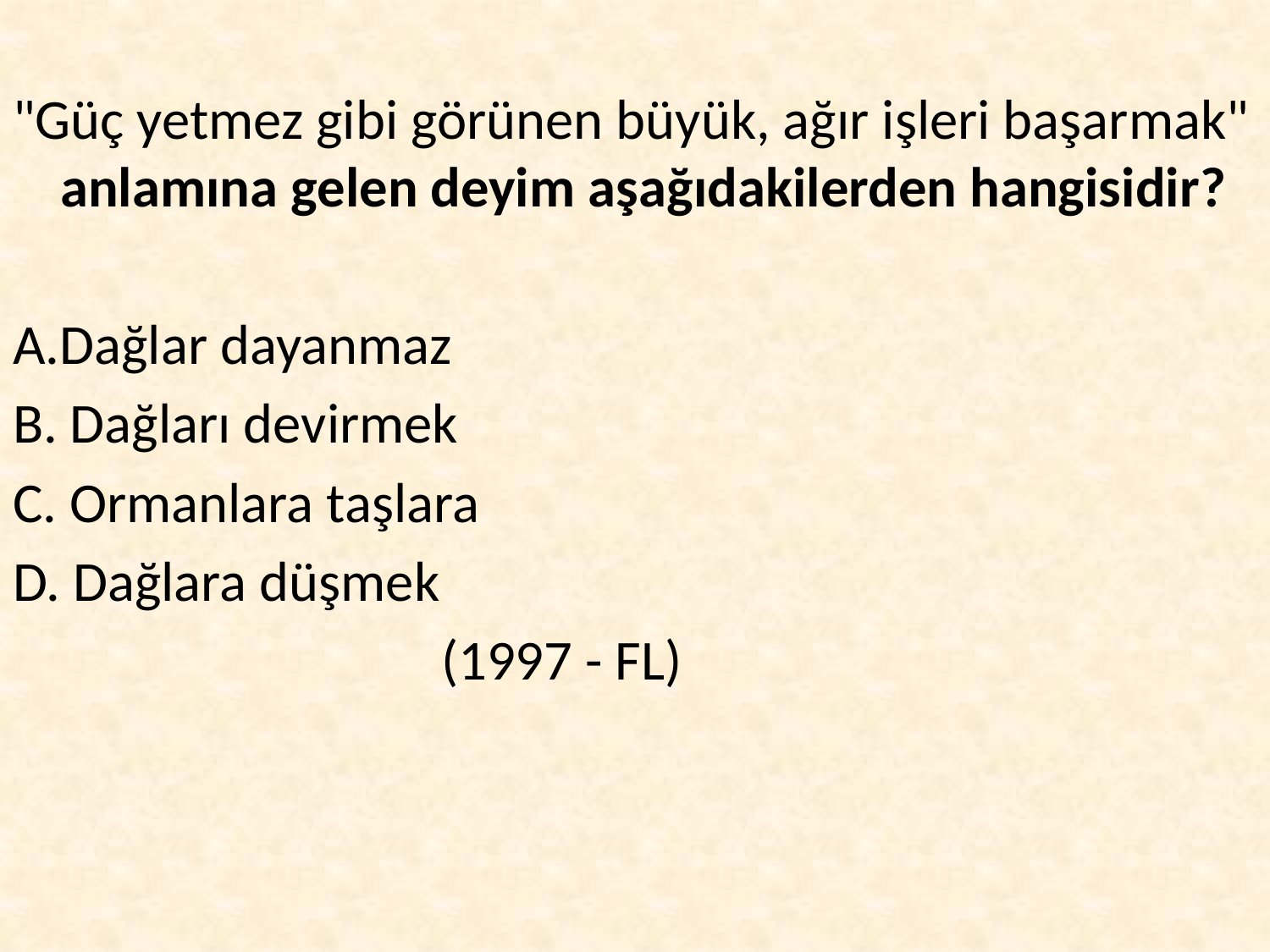

"Güç yetmez gibi görünen büyük, ağır işleri başarmak" anlamına gelen deyim aşağıdakilerden hangisidir?

A.Dağlar dayanmaz
B. Dağları devirmek
C. Ormanlara taşlara
D. Dağlara düşmek
				(1997 - FL)